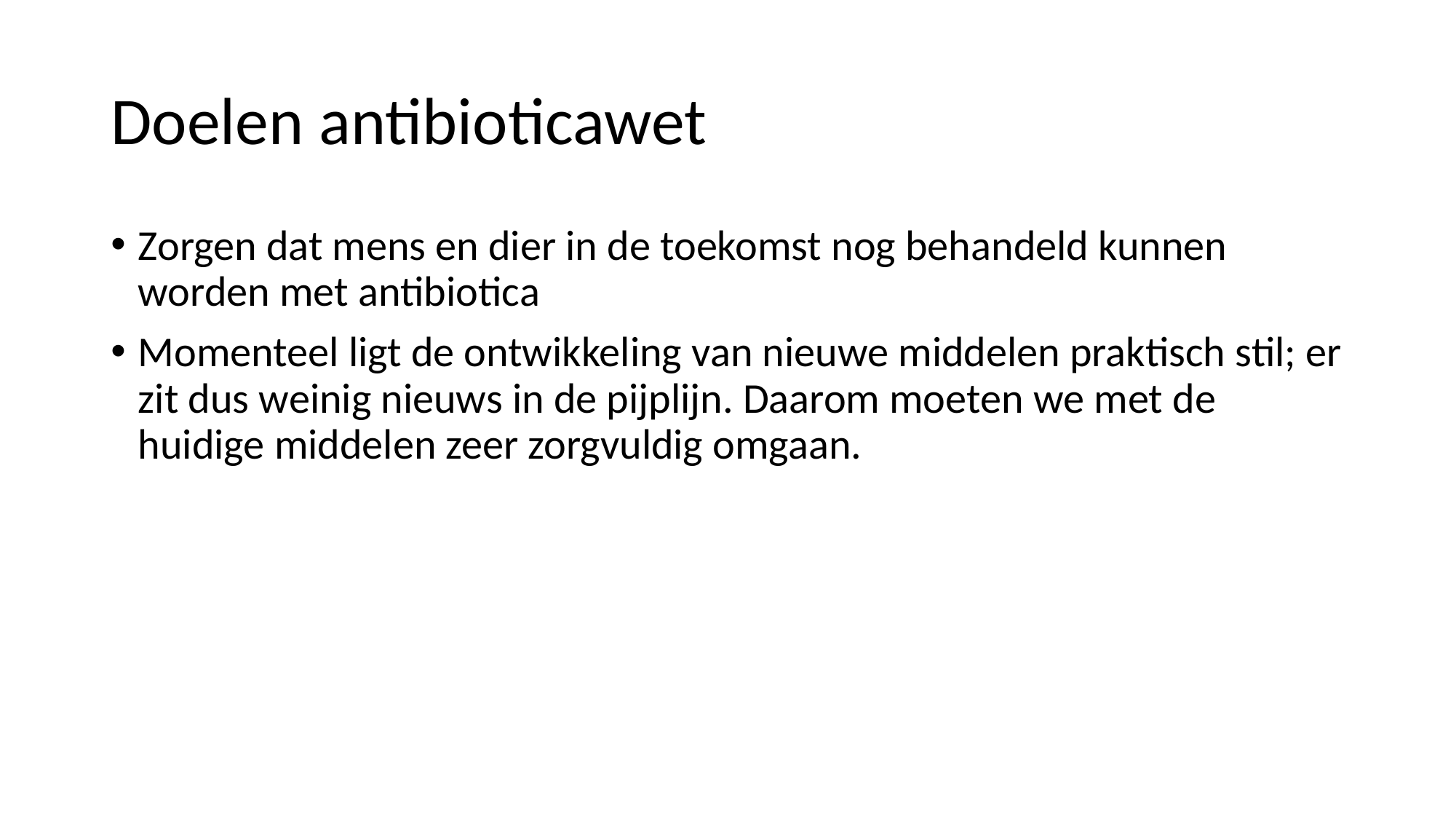

# Doelen antibioticawet
Zorgen dat mens en dier in de toekomst nog behandeld kunnen worden met antibiotica
Momenteel ligt de ontwikkeling van nieuwe middelen praktisch stil; er zit dus weinig nieuws in de pijplijn. Daarom moeten we met de huidige middelen zeer zorgvuldig omgaan.